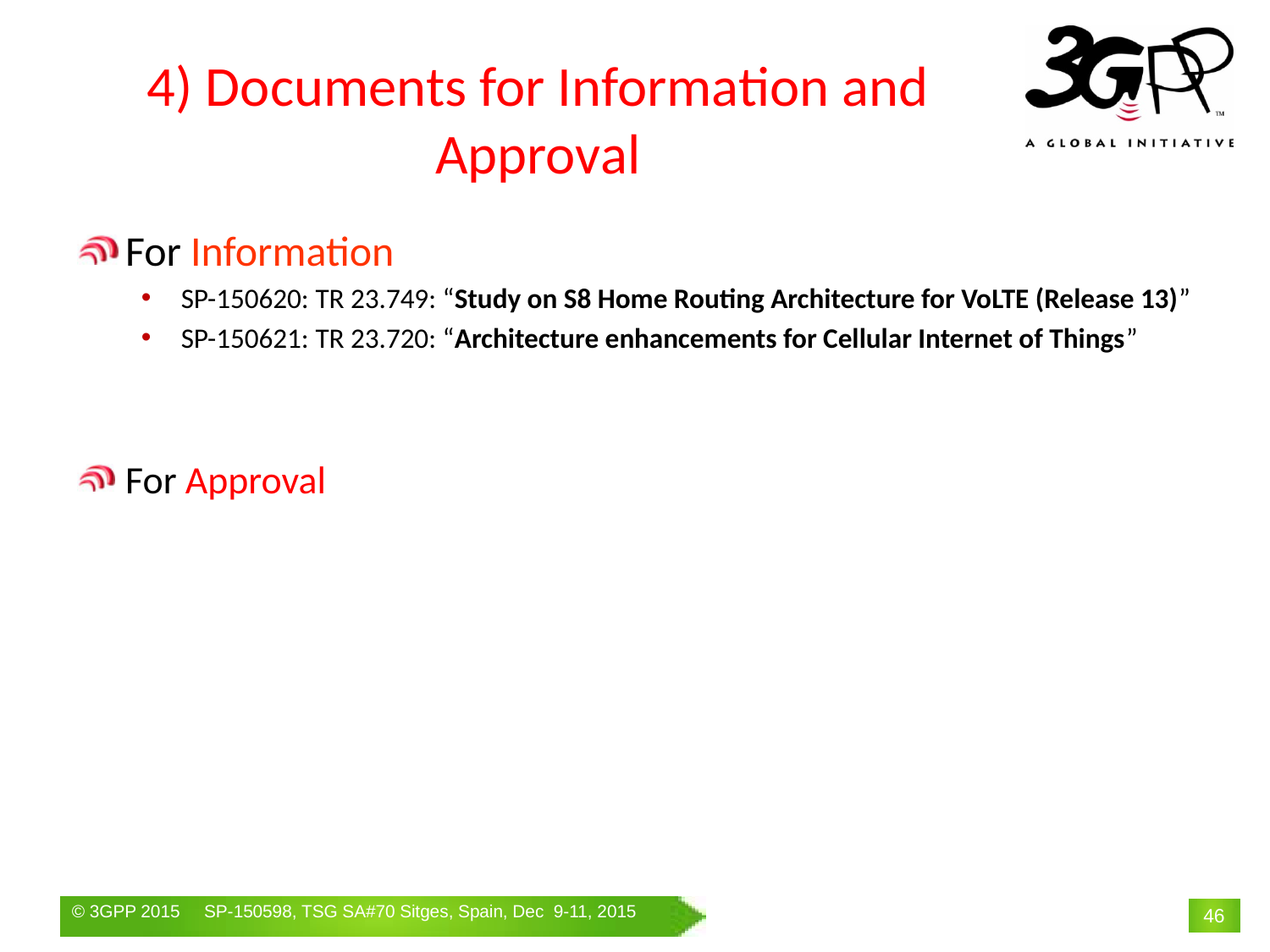

# 4) Documents for Information and Approval
For Information
SP-150620: TR 23.749: “Study on S8 Home Routing Architecture for VoLTE (Release 13)”
SP-150621: TR 23.720: “Architecture enhancements for Cellular Internet of Things”

For Approval